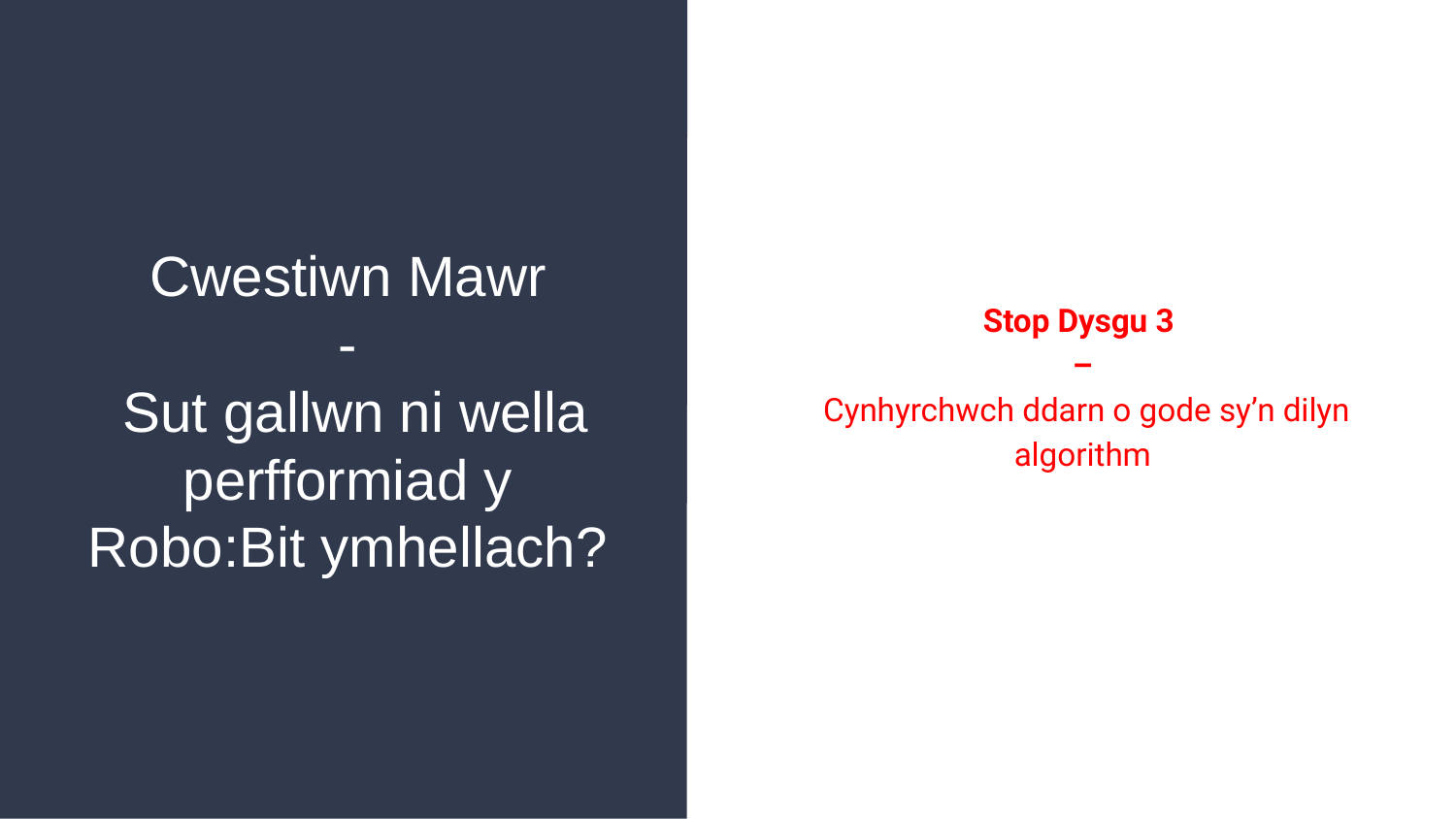

Stop Dysgu 3
–
 Cynhyrchwch ddarn o gode sy’n dilyn algorithm

Cwestiwn Mawr
-
 Sut gallwn ni wella perfformiad y Robo:Bit ymhellach?